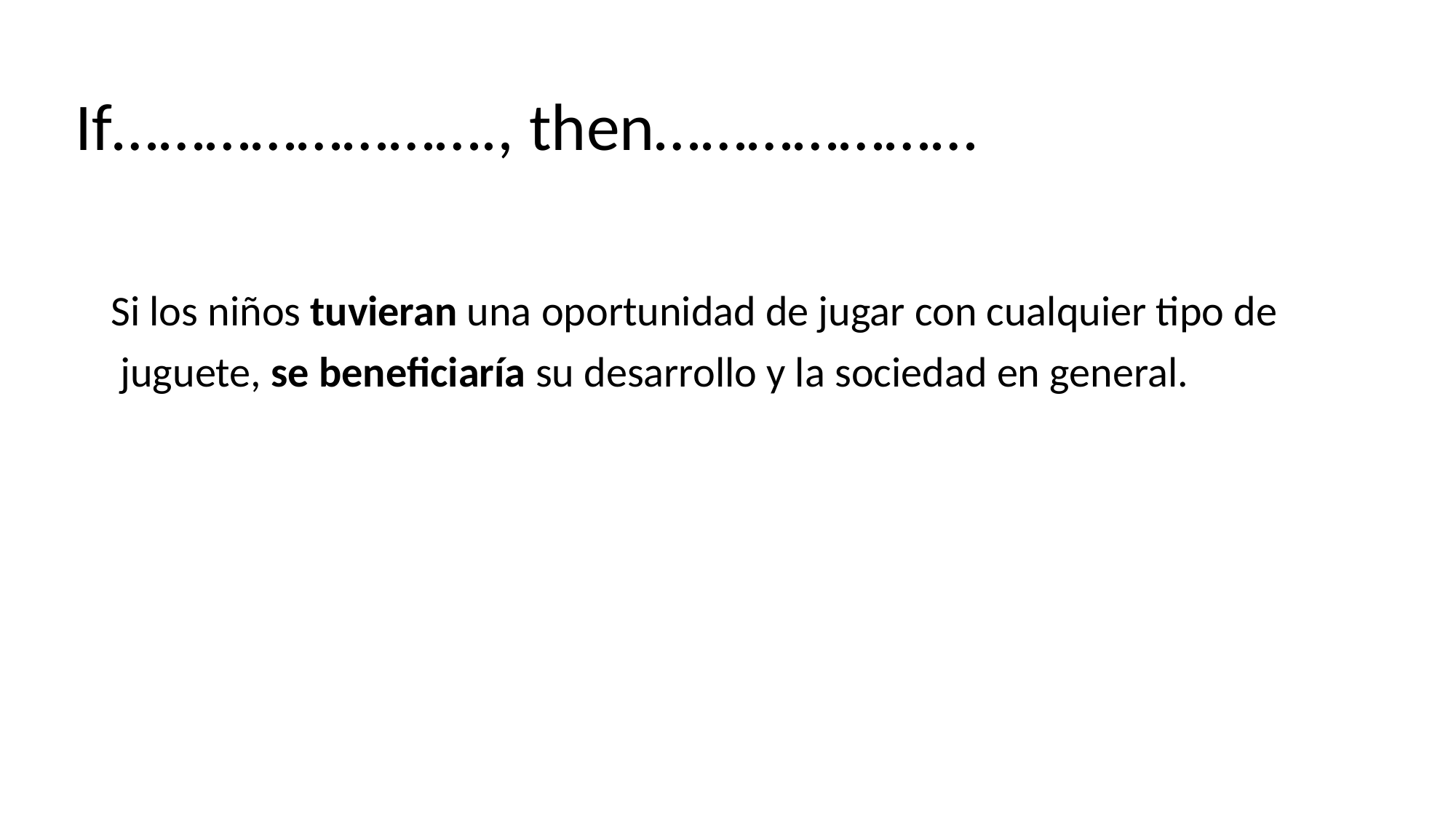

# If……………………., then…………………

Si los niños tuvieran una oportunidad de jugar con cualquier tipo de
 juguete, se beneficiaría su desarrollo y la sociedad en general.